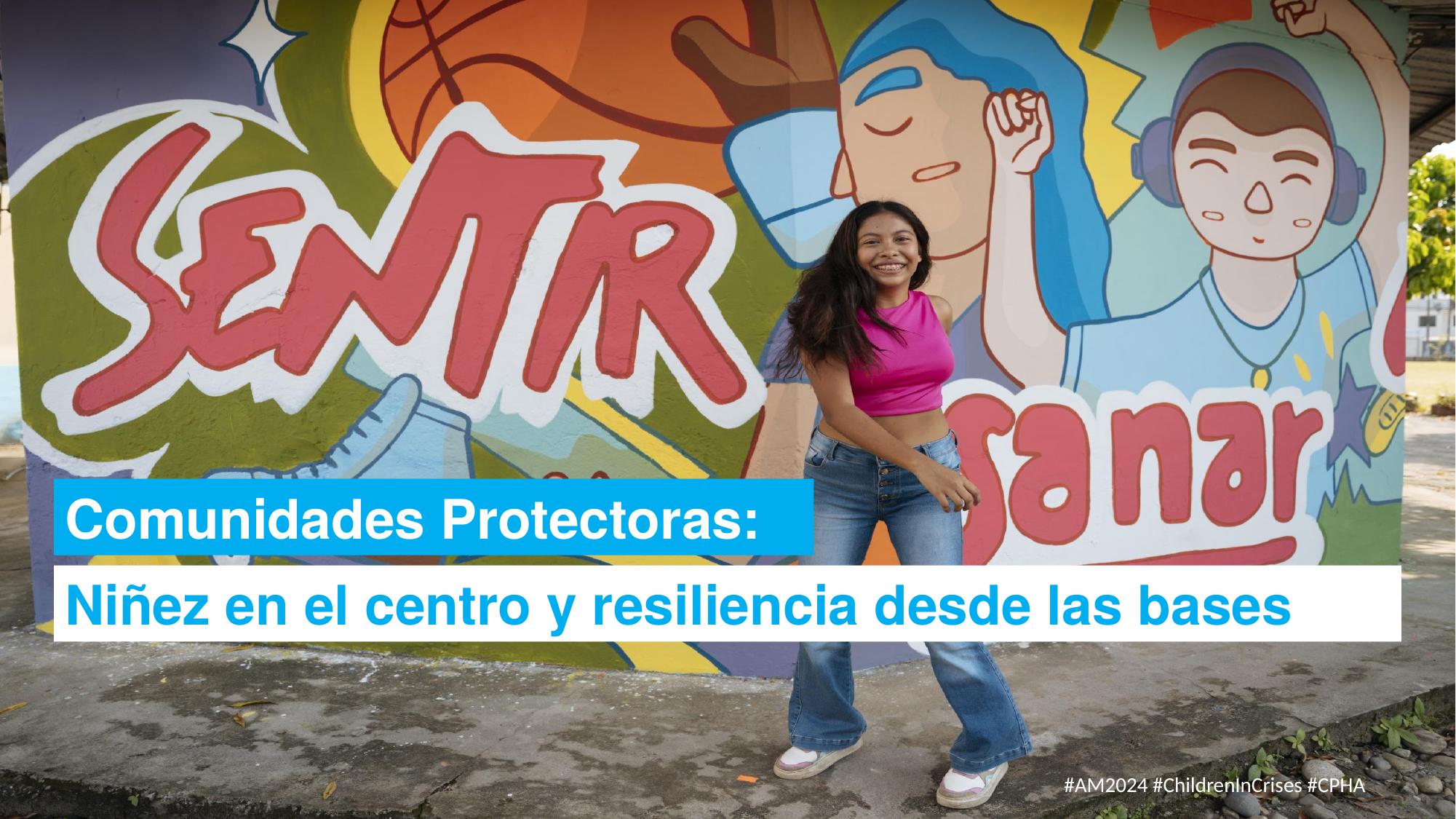

Comunidades Protectoras:
Niñez en el centro y resiliencia desde las bases
#AM2024 #ChildrenInCrises #CPHA